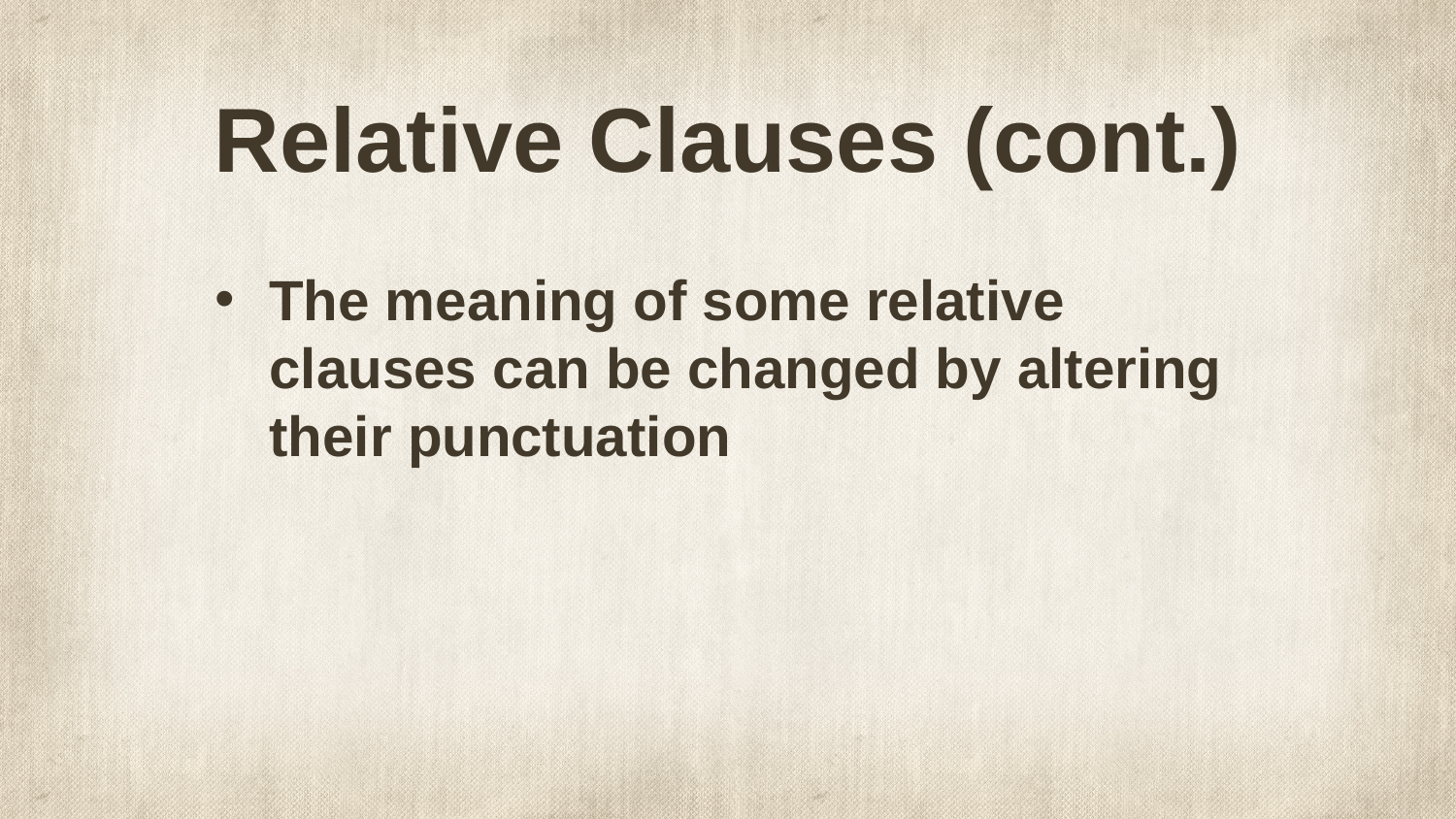

# Relative Clauses (cont.)
The meaning of some relative clauses can be changed by altering their punctuation